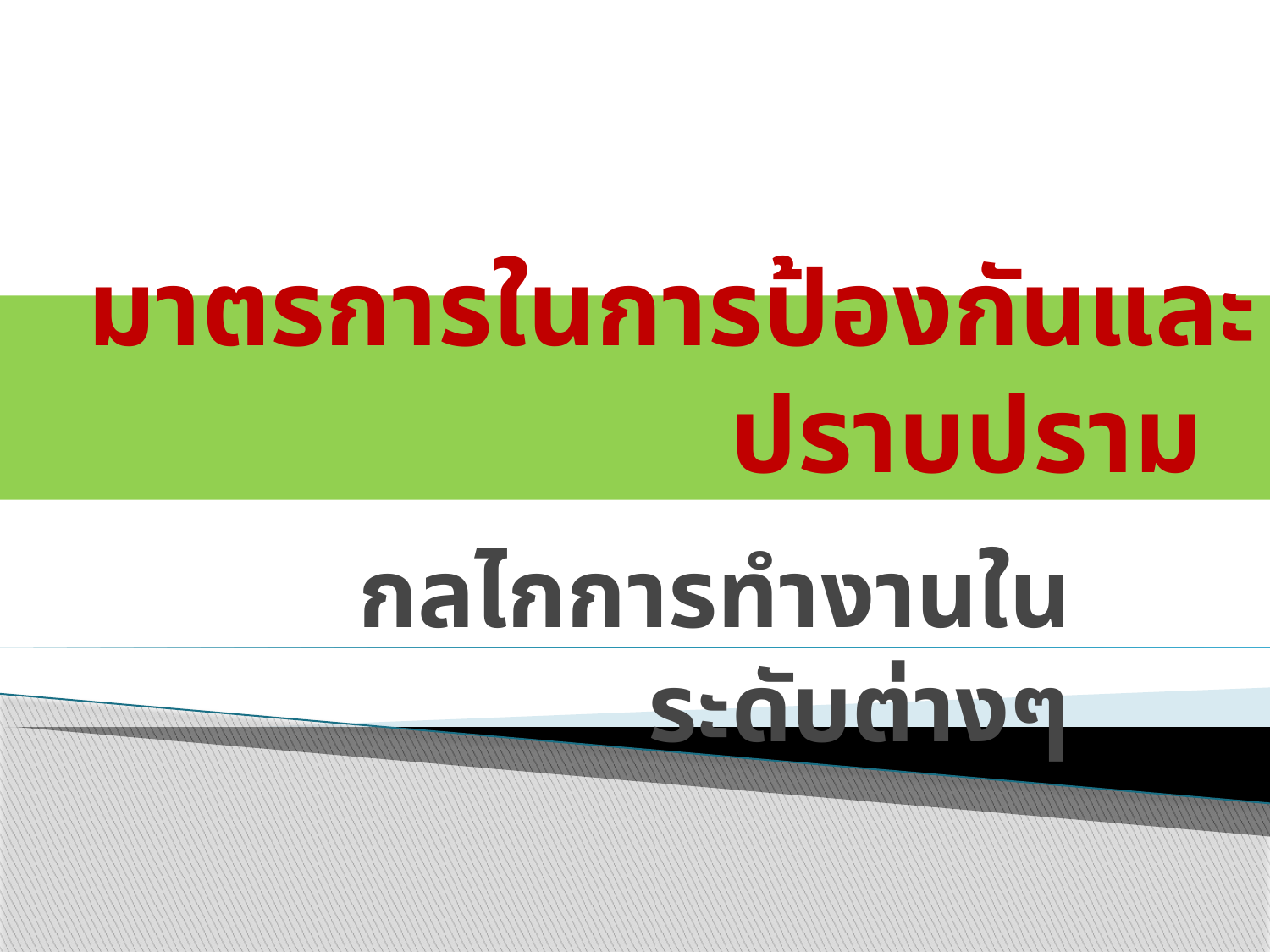

# มาตรการในการป้องกันและปราบปราม
กลไกการทำงานในระดับต่างๆ